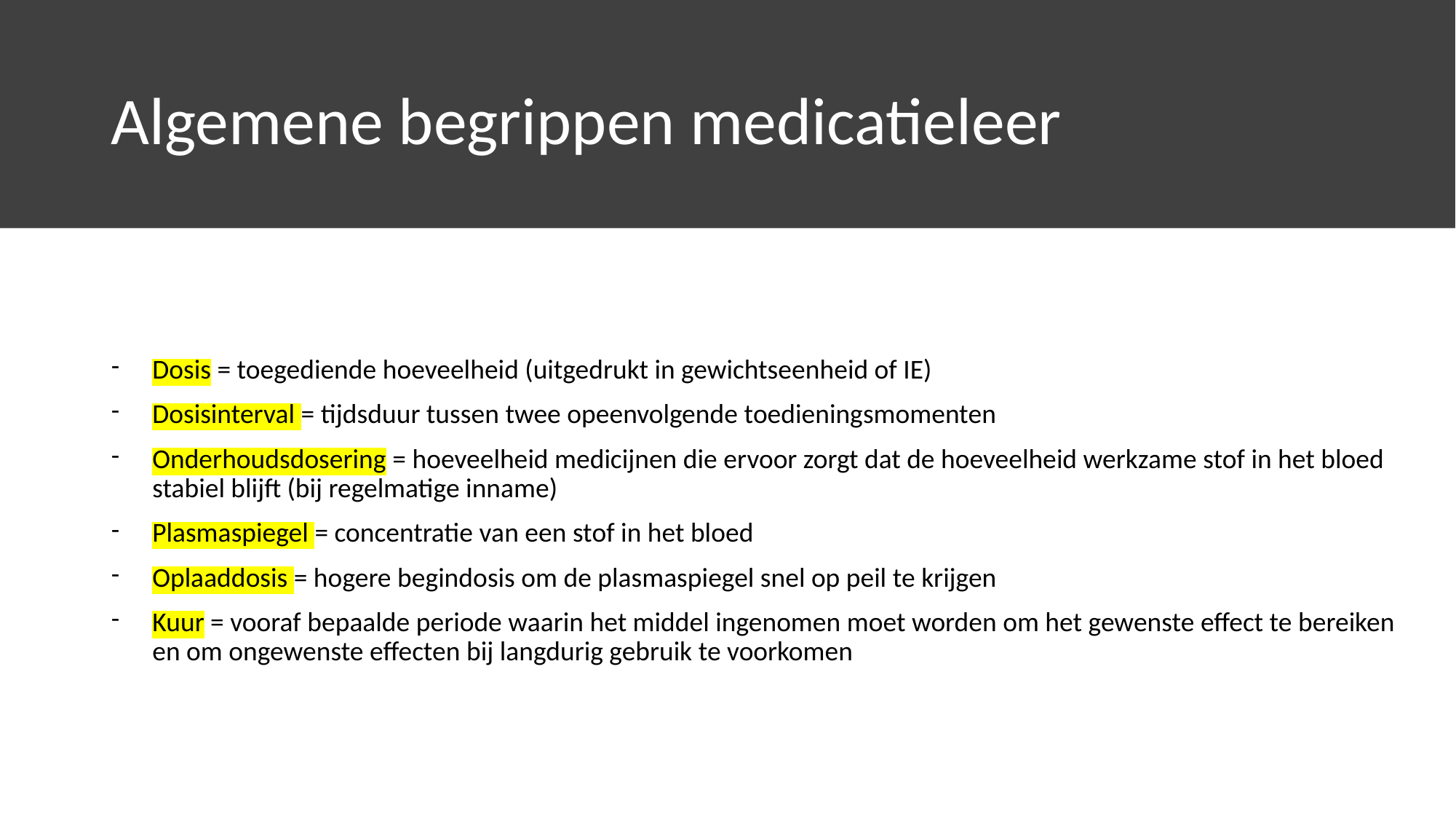

# Algemene begrippen medicatieleer
Dosis = toegediende hoeveelheid (uitgedrukt in gewichtseenheid of IE)
Dosisinterval = tijdsduur tussen twee opeenvolgende toedieningsmomenten
Onderhoudsdosering = hoeveelheid medicijnen die ervoor zorgt dat de hoeveelheid werkzame stof in het bloed stabiel blijft (bij regelmatige inname)
Plasmaspiegel = concentratie van een stof in het bloed
Oplaaddosis = hogere begindosis om de plasmaspiegel snel op peil te krijgen
Kuur = vooraf bepaalde periode waarin het middel ingenomen moet worden om het gewenste effect te bereiken en om ongewenste effecten bij langdurig gebruik te voorkomen